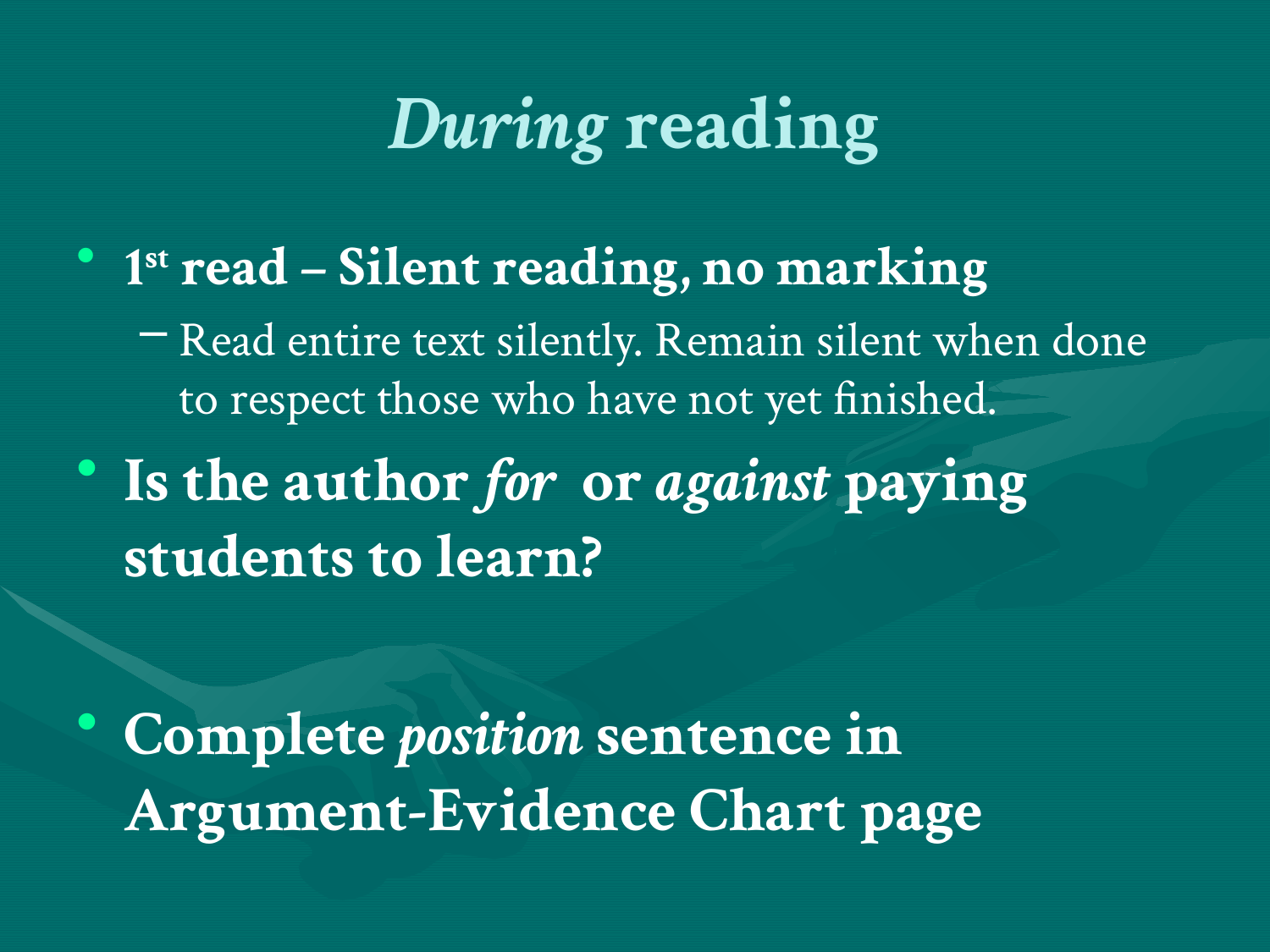

# During reading
1st read – Silent reading, no marking
Read entire text silently. Remain silent when done to respect those who have not yet finished.
Is the author for  or against paying students to learn?

Complete position sentence in Argument-Evidence Chart page